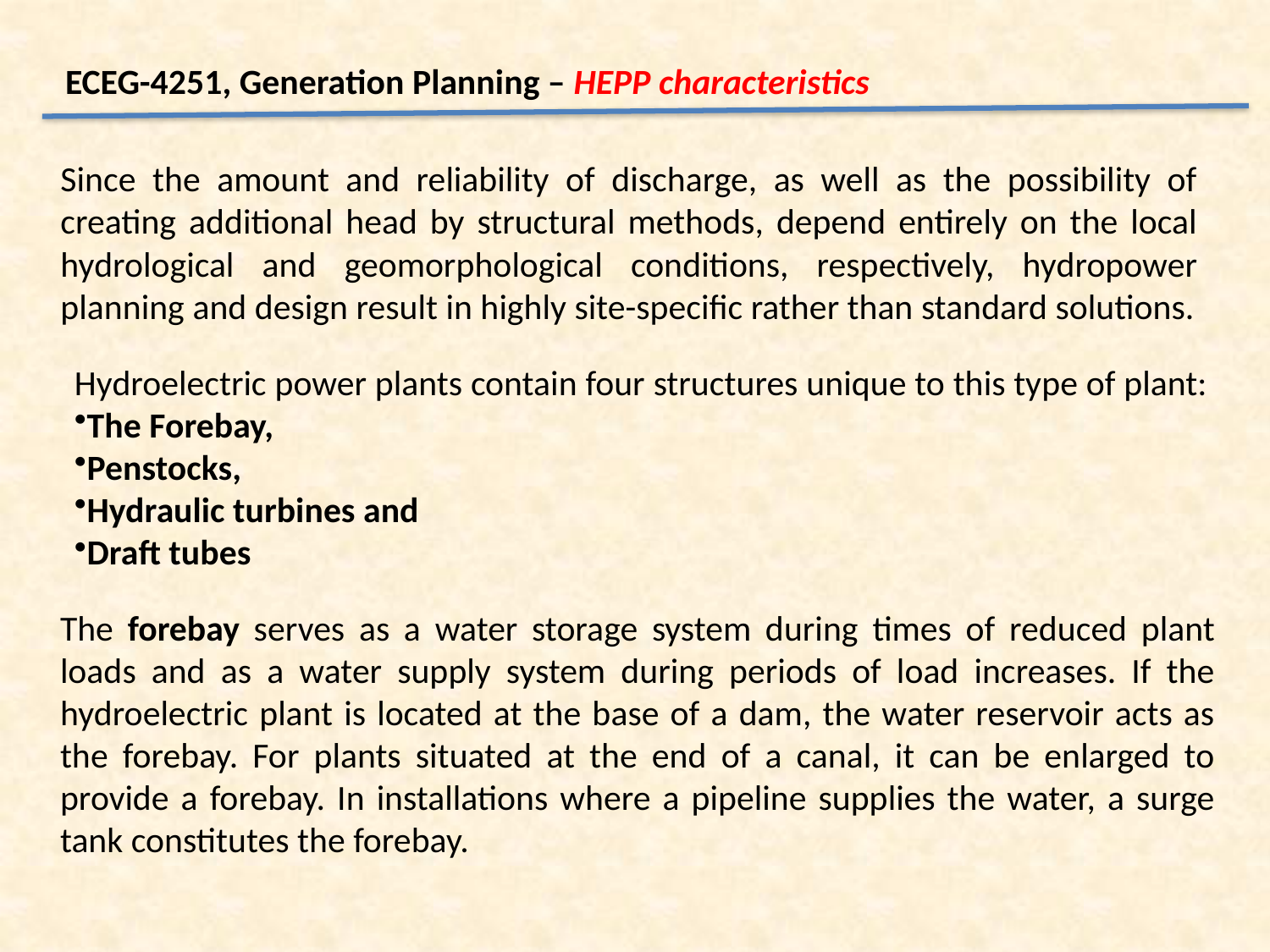

ECEG-4251, Generation Planning – HEPP characteristics
Since the amount and reliability of discharge, as well as the possibility of creating additional head by structural methods, depend entirely on the local hydrological and geomorphological conditions, respectively, hydropower planning and design result in highly site-specific rather than standard solutions.
Hydroelectric power plants contain four structures unique to this type of plant:
The Forebay,
Penstocks,
Hydraulic turbines and
Draft tubes
The forebay serves as a water storage system during times of reduced plant loads and as a water supply system during periods of load increases. If the hydroelectric plant is located at the base of a dam, the water reservoir acts as the forebay. For plants situated at the end of a canal, it can be enlarged to provide a forebay. In installations where a pipeline supplies the water, a surge tank constitutes the forebay.